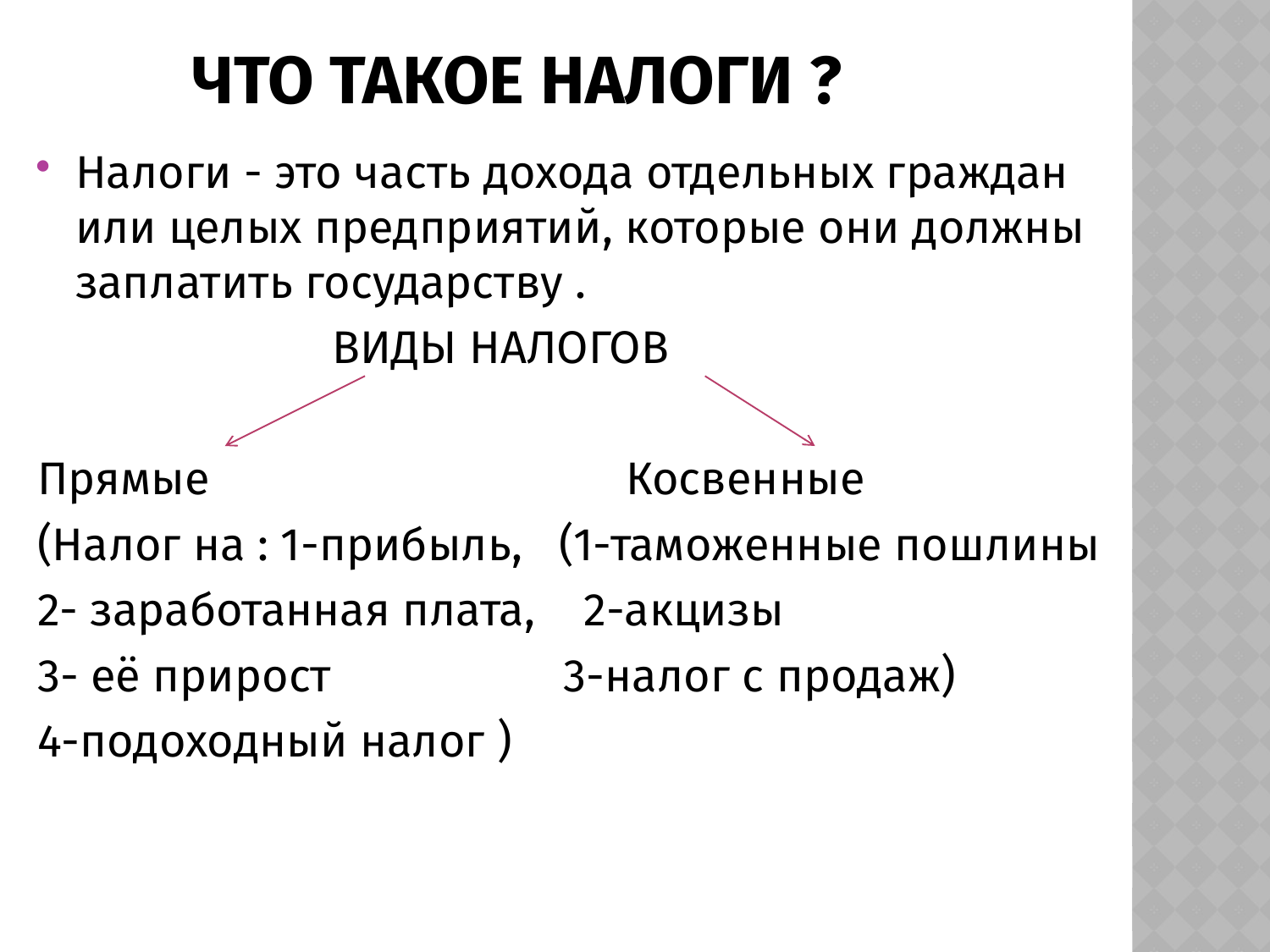

# Что такое налоги ?
Налоги - это часть дохода отдельных граждан или целых предприятий, которые они должны заплатить государству .
                        ВИДЫ НАЛОГОВ

Прямые                                  Косвенные
(Налог на : 1-прибыль,   (1-таможенные пошлины
2- заработанная плата,    2-акцизы
3- её прирост                   3-налог с продаж)
4-подоходный налог )